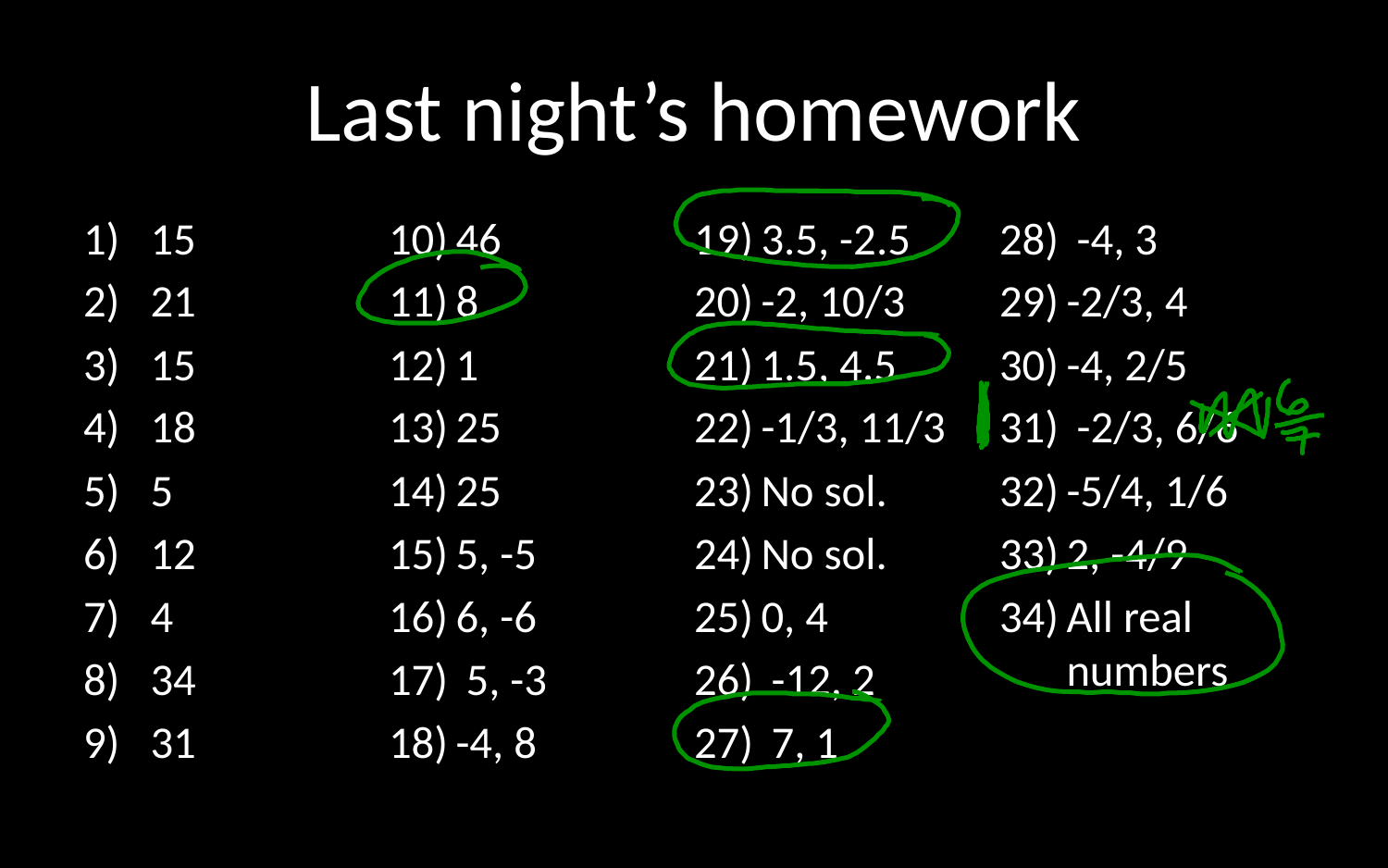

# Last night’s homework

15
21
15
18
5
12
4
34
31
46
8
1
25
25
5, -5
6, -6
 5, -3
-4, 8
3.5, -2.5
-2, 10/3
1.5, 4.5
-1/3, 11/3
No sol.
No sol.
0, 4
 -12, 2
 7, 1
 -4, 3
-2/3, 4
-4, 2/5
 -2/3, 6/6
-5/4, 1/6
2, -4/9
All real numbers